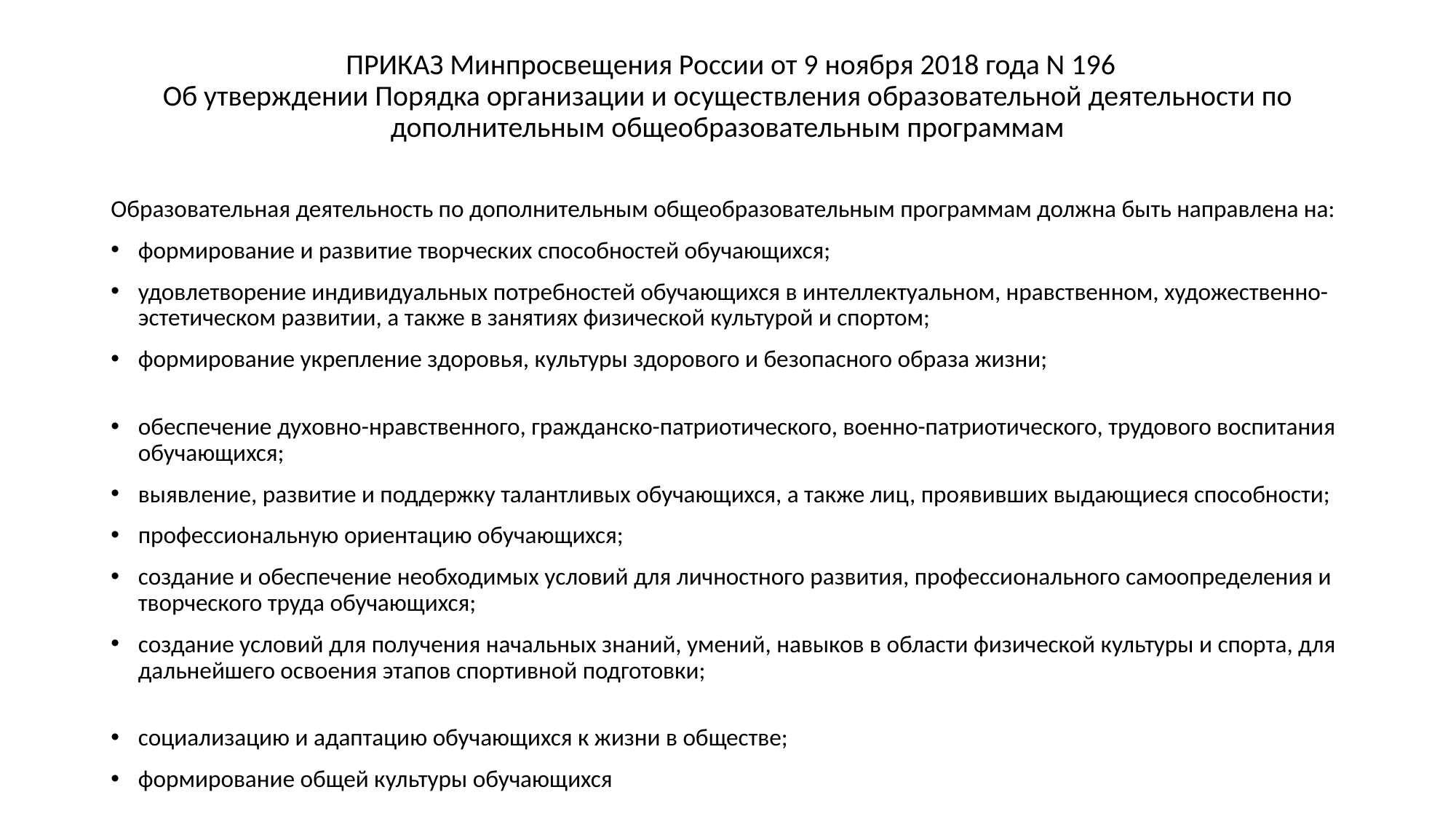

# ПРИКАЗ Минпросвещения России от 9 ноября 2018 года N 196 Об утверждении Порядка организации и осуществления образовательной деятельности по дополнительным общеобразовательным программам
Образовательная деятельность по дополнительным общеобразовательным программам должна быть направлена на:
формирование и развитие творческих способностей обучающихся;
удовлетворение индивидуальных потребностей обучающихся в интеллектуальном, нравственном, художественно-эстетическом развитии, а также в занятиях физической культурой и спортом;
формирование укрепление здоровья, культуры здорового и безопасного образа жизни;
обеспечение духовно-нравственного, гражданско-патриотического, военно-патриотического, трудового воспитания обучающихся;
выявление, развитие и поддержку талантливых обучающихся, а также лиц, проявивших выдающиеся способности;
профессиональную ориентацию обучающихся;
создание и обеспечение необходимых условий для личностного развития, профессионального самоопределения и творческого труда обучающихся;
создание условий для получения начальных знаний, умений, навыков в области физической культуры и спорта, для дальнейшего освоения этапов спортивной подготовки;
социализацию и адаптацию обучающихся к жизни в обществе;
формирование общей культуры обучающихся